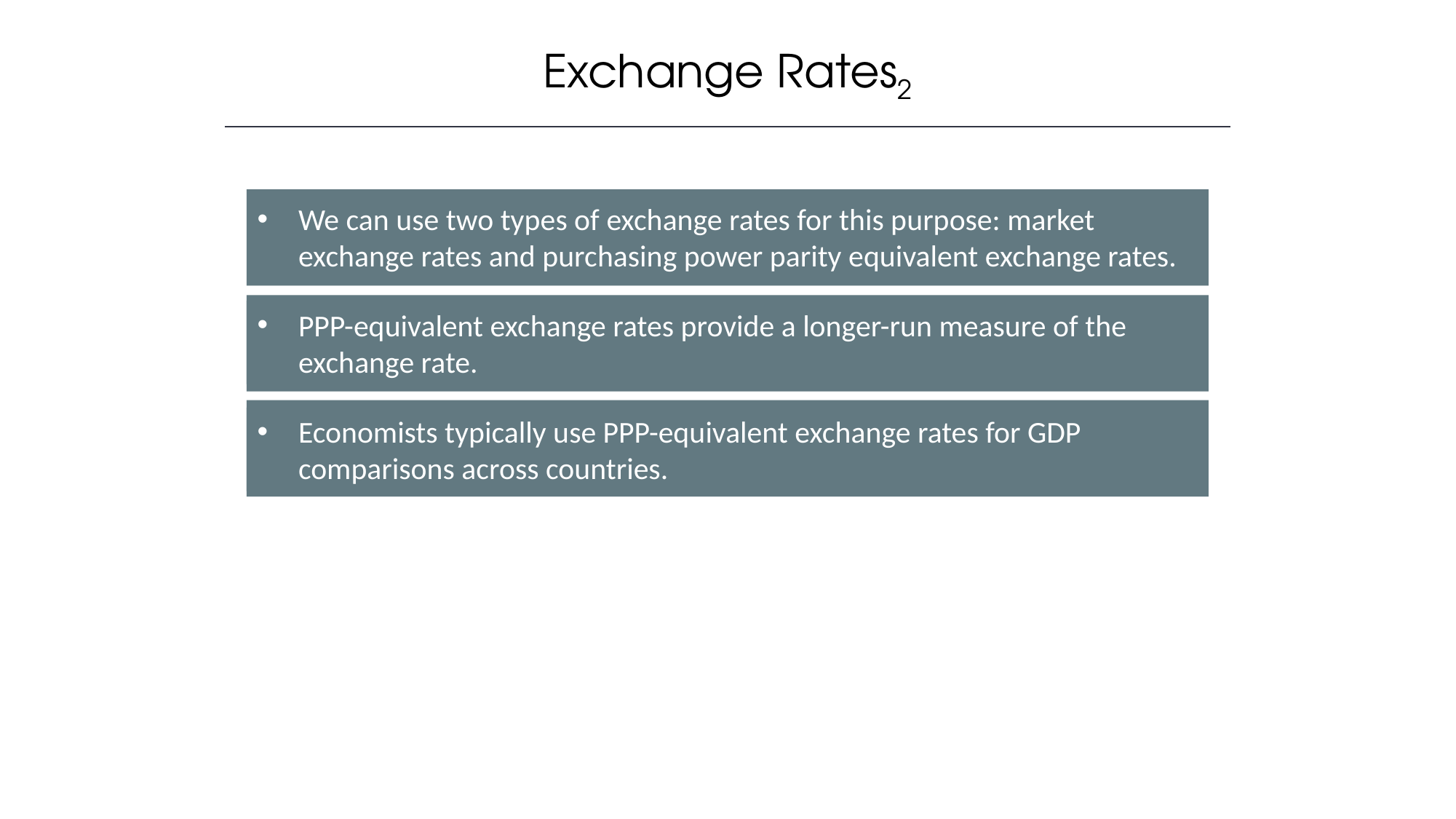

Exchange Rates2

We can use two types of exchange rates for this purpose: market exchange rates and purchasing power parity equivalent exchange rates.

PPP-equivalent exchange rates provide a longer-run measure of the exchange rate.

Economists typically use PPP-equivalent exchange rates for GDP comparisons across countries.